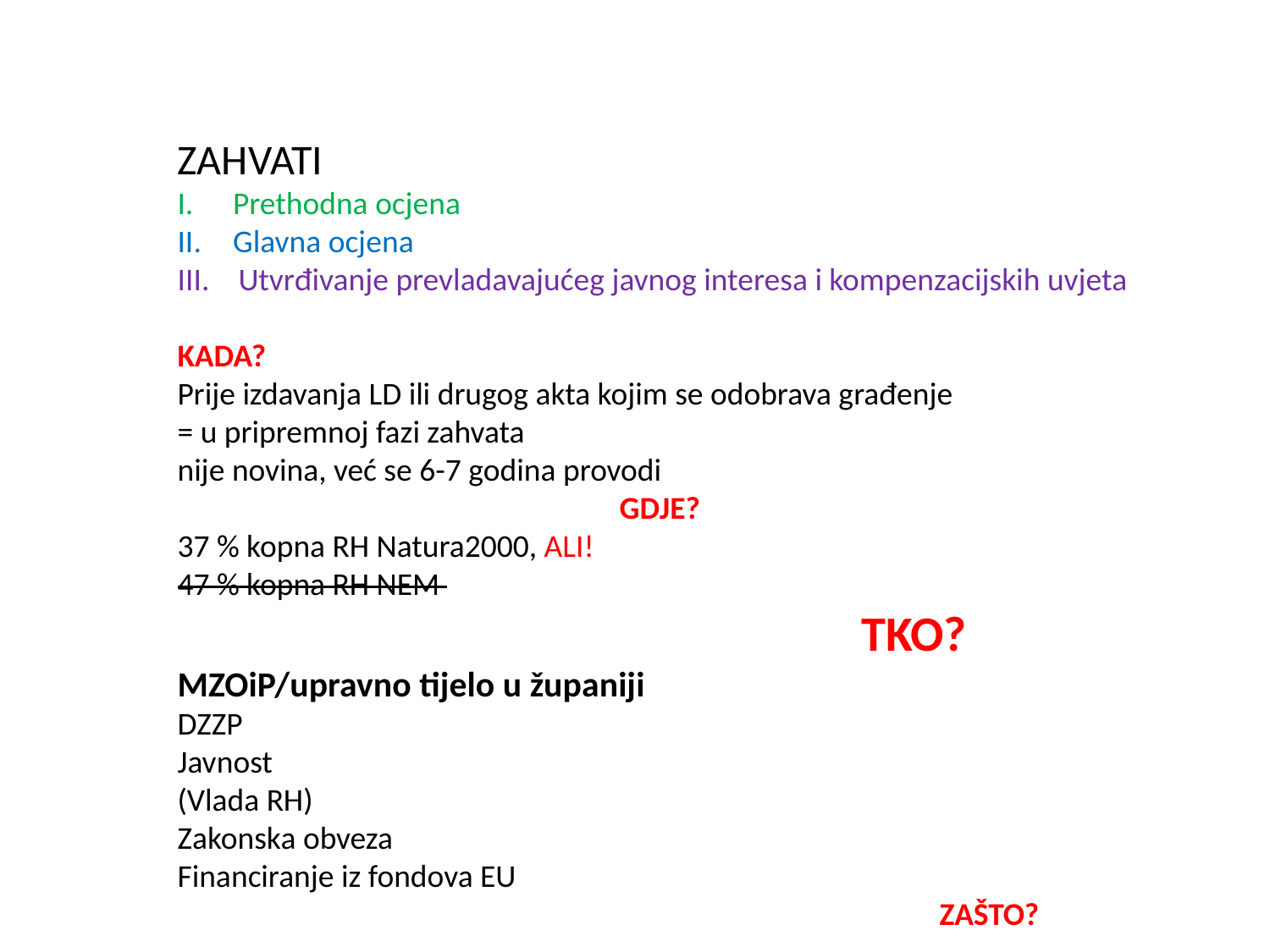

ZAHVATI
Prethodna ocjena
Glavna ocjena
III.    Utvrđivanje prevladavajućeg javnog interesa i kompenzacijskih uvjeta

KADA?
Prije izdavanja LD ili drugog akta kojim se odobrava građenje
= u pripremnoj fazi zahvata
nije novina, već se 6-7 godina provodi
GDJE?
37 % kopna RH Natura2000, ALI!
47 % kopna RH NEM
TKO?
MZOiP/upravno tijelo u županiji
DZZP
Javnost
(Vlada RH)
Zakonska obveza
Financiranje iz fondova EU											ZAŠTO?